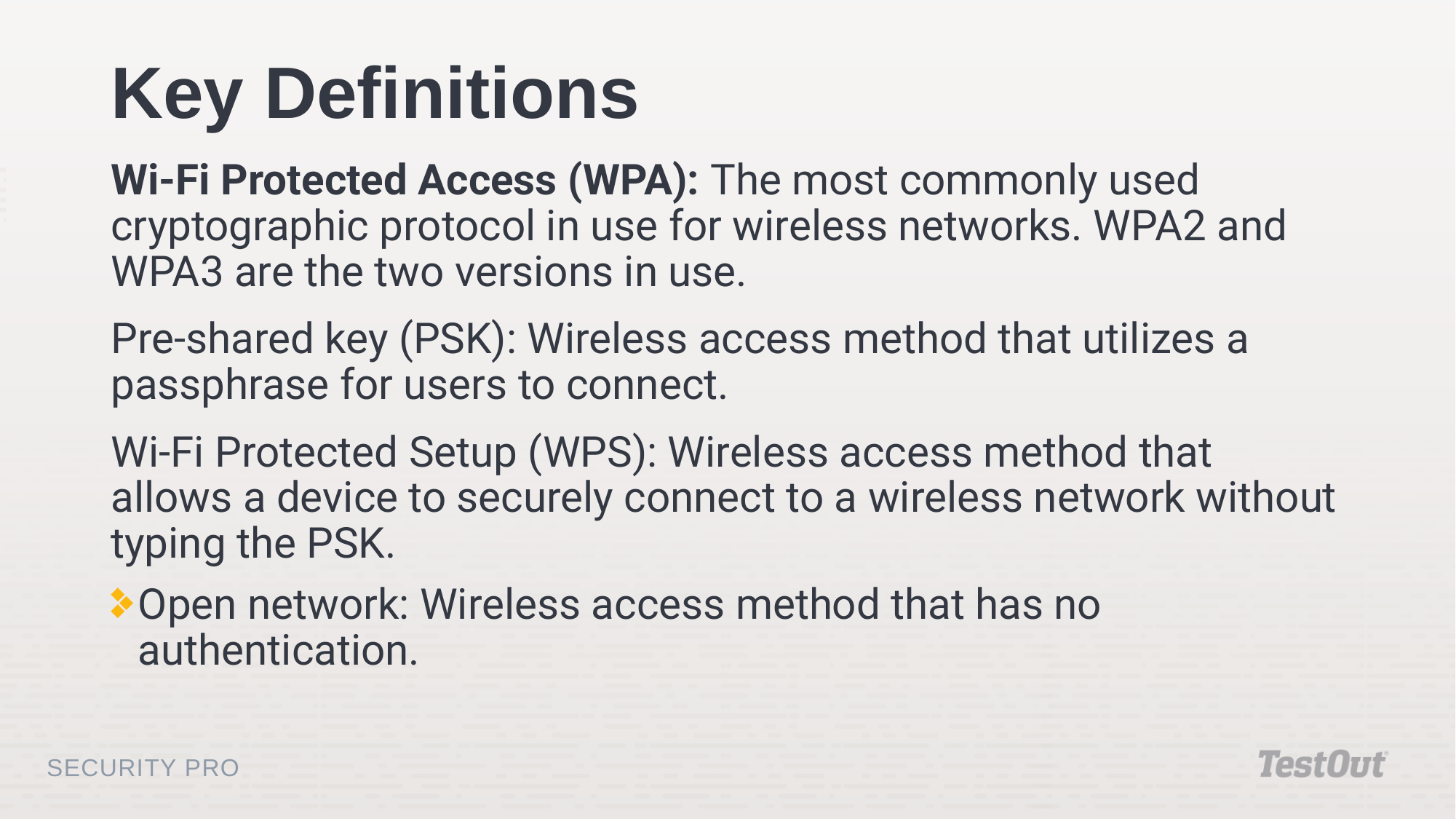

# Key Definitions
Wi-Fi Protected Access (WPA): The most commonly used cryptographic protocol in use for wireless networks. WPA2 and WPA3 are the two versions in use.
Pre-shared key (PSK): Wireless access method that utilizes a passphrase for users to connect.
Wi-Fi Protected Setup (WPS): Wireless access method that allows a device to securely connect to a wireless network without typing the PSK.
Open network: Wireless access method that has no authentication.
Security Pro